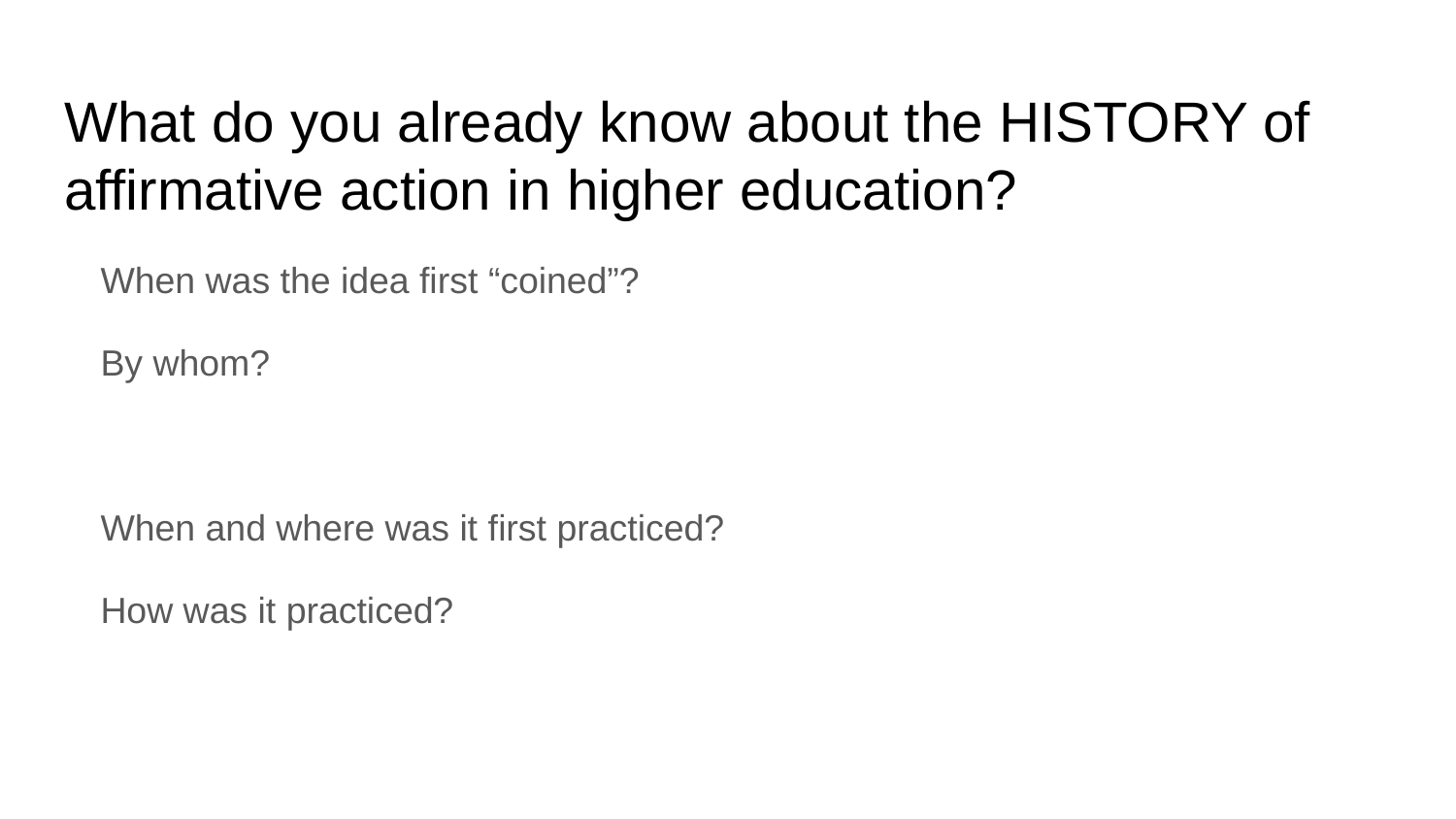

# What do you already know about the HISTORY of affirmative action in higher education?
When was the idea first “coined”?
By whom?

When and where was it first practiced?
How was it practiced?